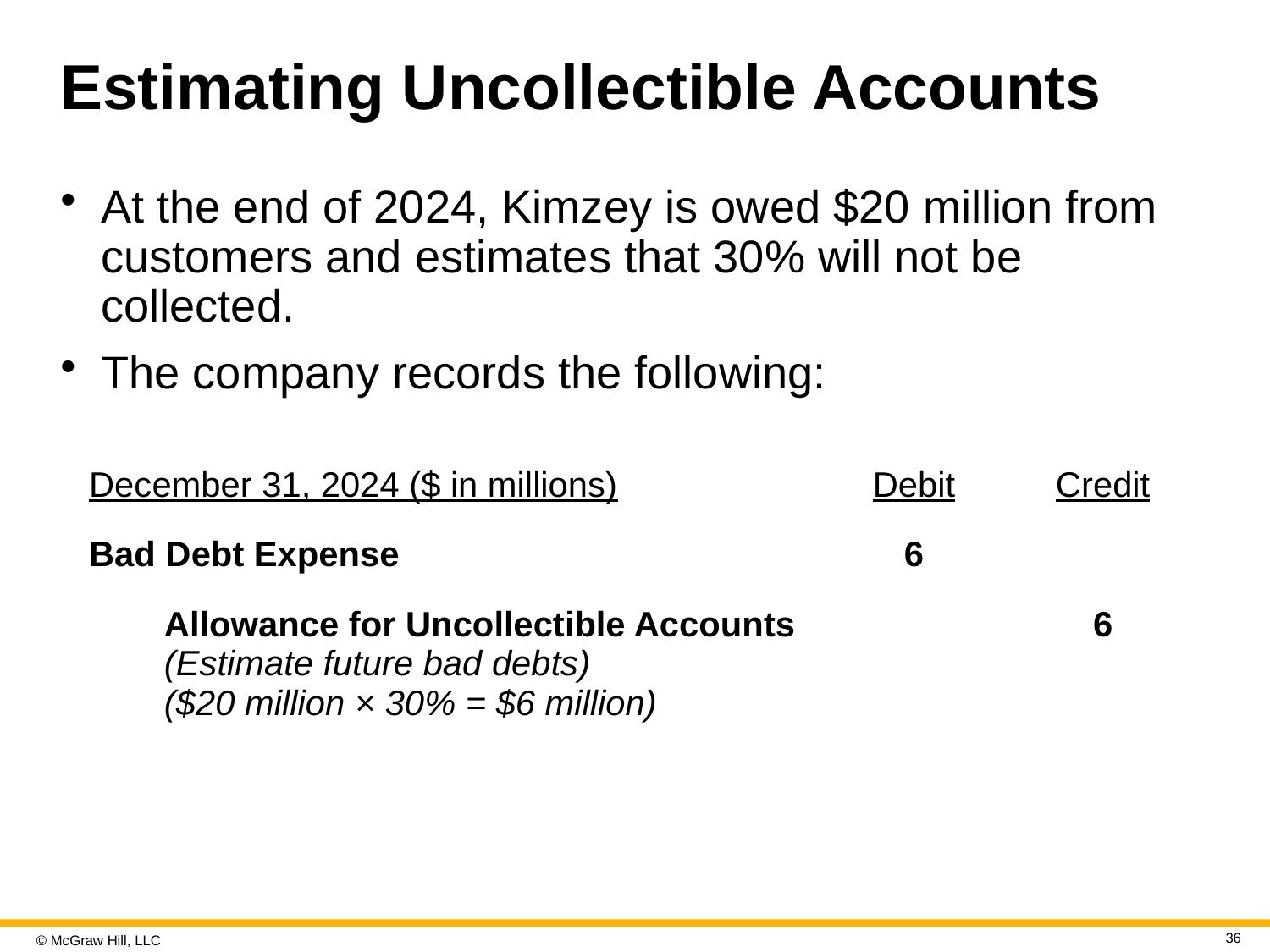

# Estimating Uncollectible Accounts
At the end of 2024, Kimzey is owed $20 million from customers and estimates that 30% will not be collected.
The company records the following:
| December 31, 2024 ($ in millions) | Debit | Credit |
| --- | --- | --- |
| Bad Debt Expense | 6 |  |
| Allowance for Uncollectible Accounts (Estimate future bad debts) ($20 million × 30% = $6 million) |  | 6 |
36